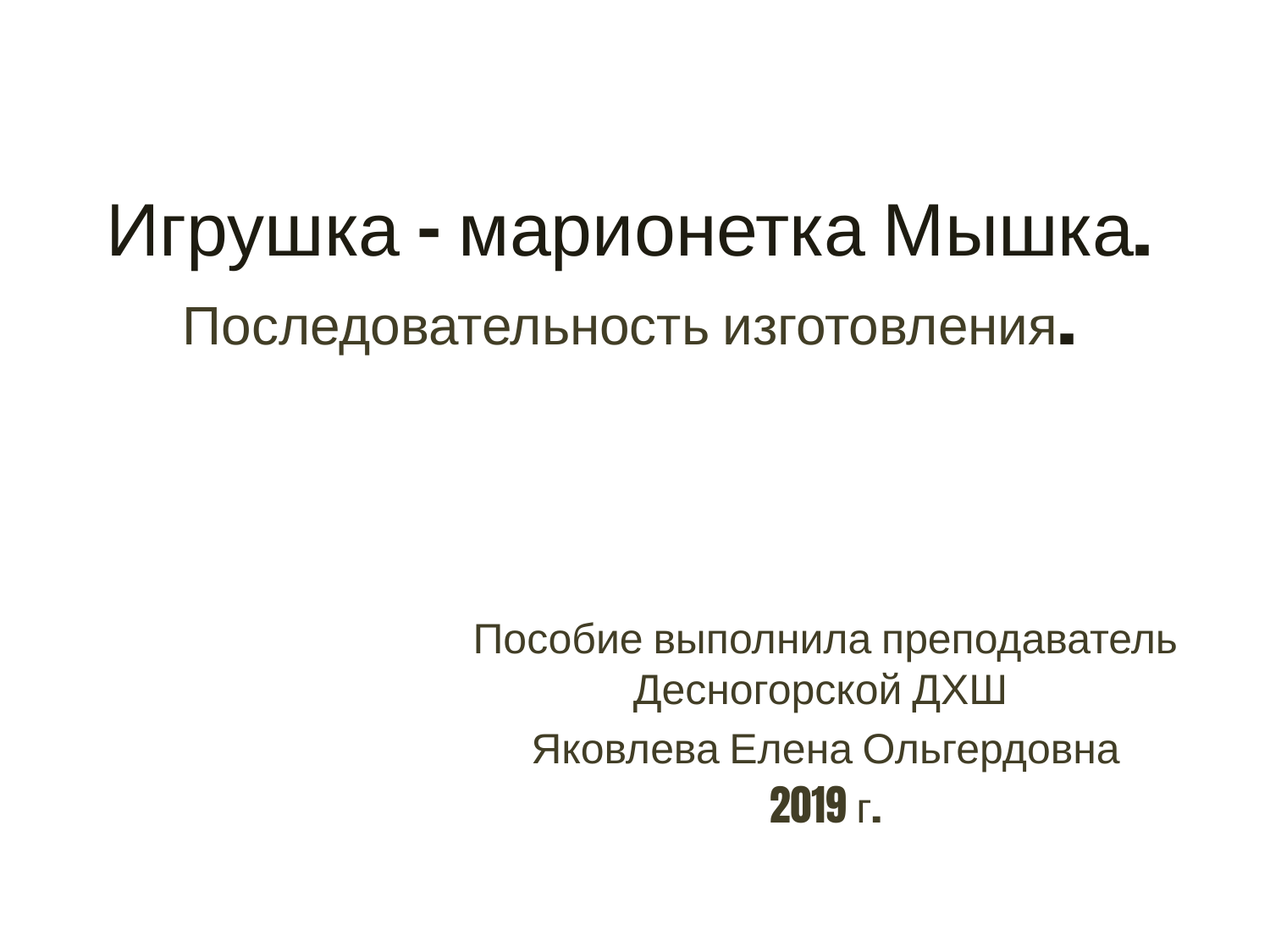

# Игрушка – марионетка Мышка. Последовательность изготовления.
Пособие выполнила преподаватель Десногорской ДХШ
Яковлева Елена Ольгердовна
2019 г.